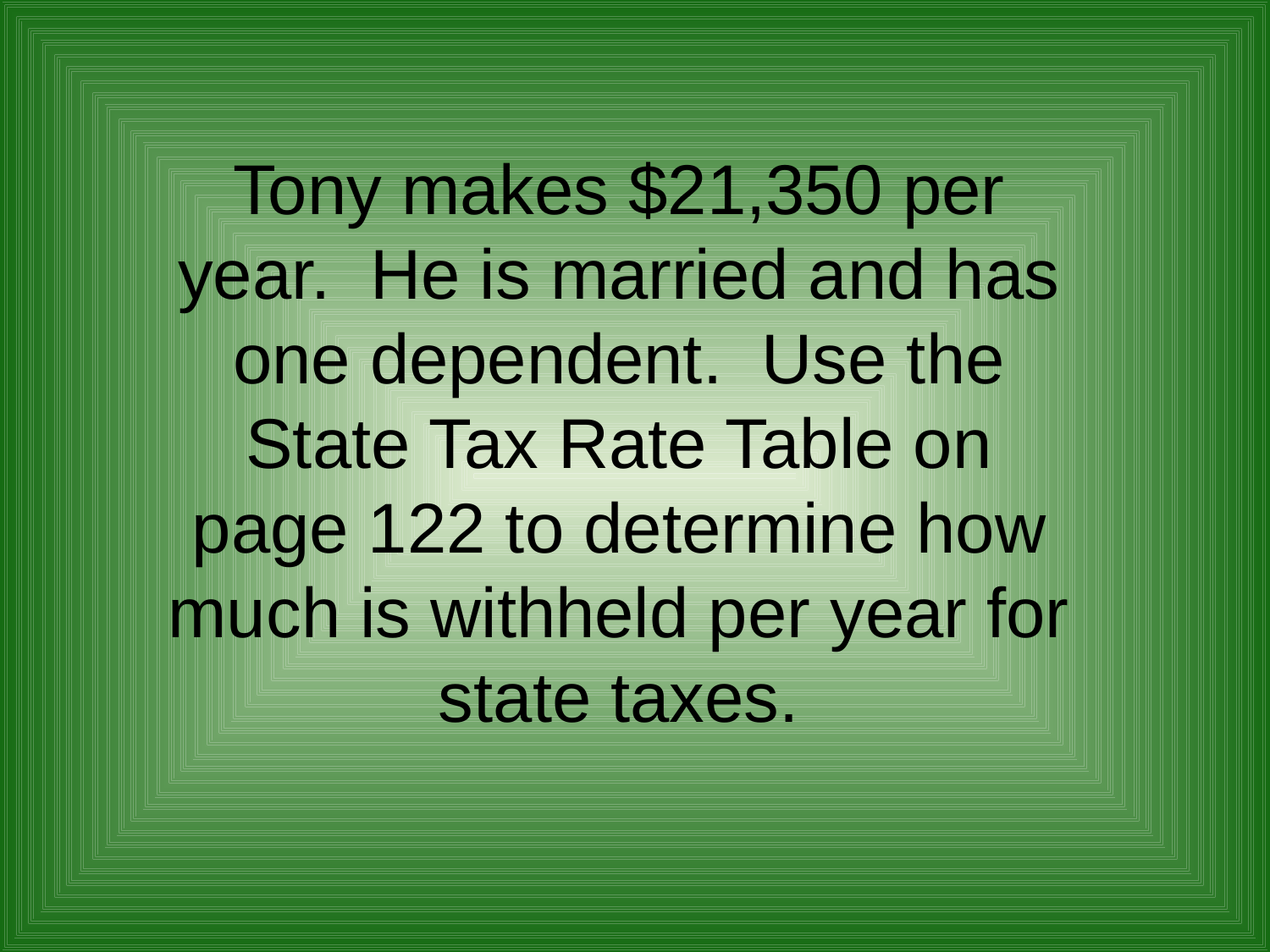

Tony makes $21,350 per year.  He is married and has one dependent.  Use the State Tax Rate Table on page 122 to determine how much is withheld per year for state taxes.